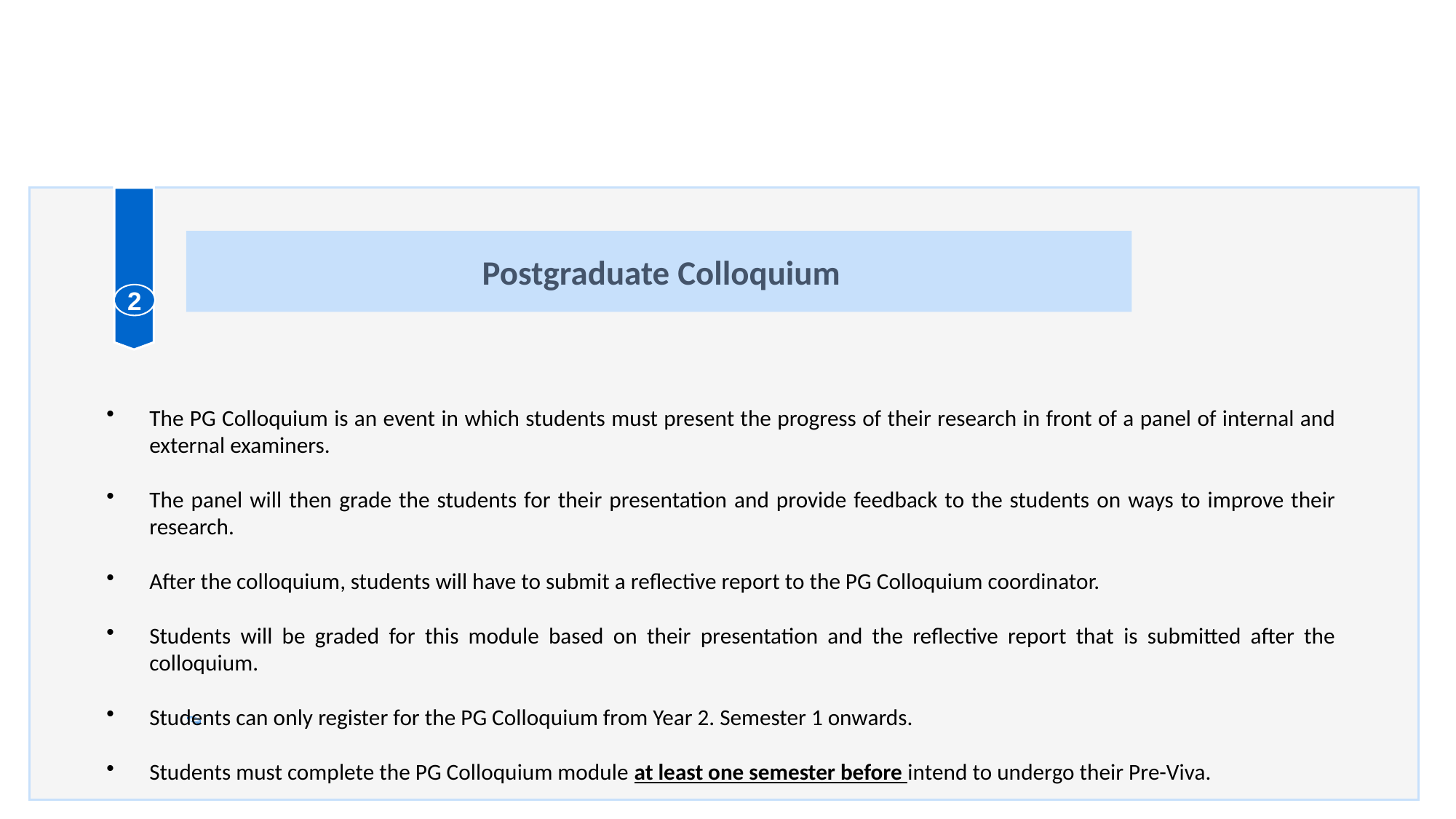

Key Milestones of the PhD programme

Postgraduate Colloquium

2
The PG Colloquium is an event in which students must present the progress of their research in front of a panel of internal and external examiners.

The panel will then grade the students for their presentation and provide feedback to the students on ways to improve their research.

After the colloquium, students will have to submit a reflective report to the PG Colloquium coordinator.

Students will be graded for this module based on their presentation and the reflective report that is submitted after the colloquium.

Students can only register for the PG Colloquium from Year 2. Semester 1 onwards.

Students must complete the PG Colloquium module at least one semester before intend to undergo their Pre-Viva.